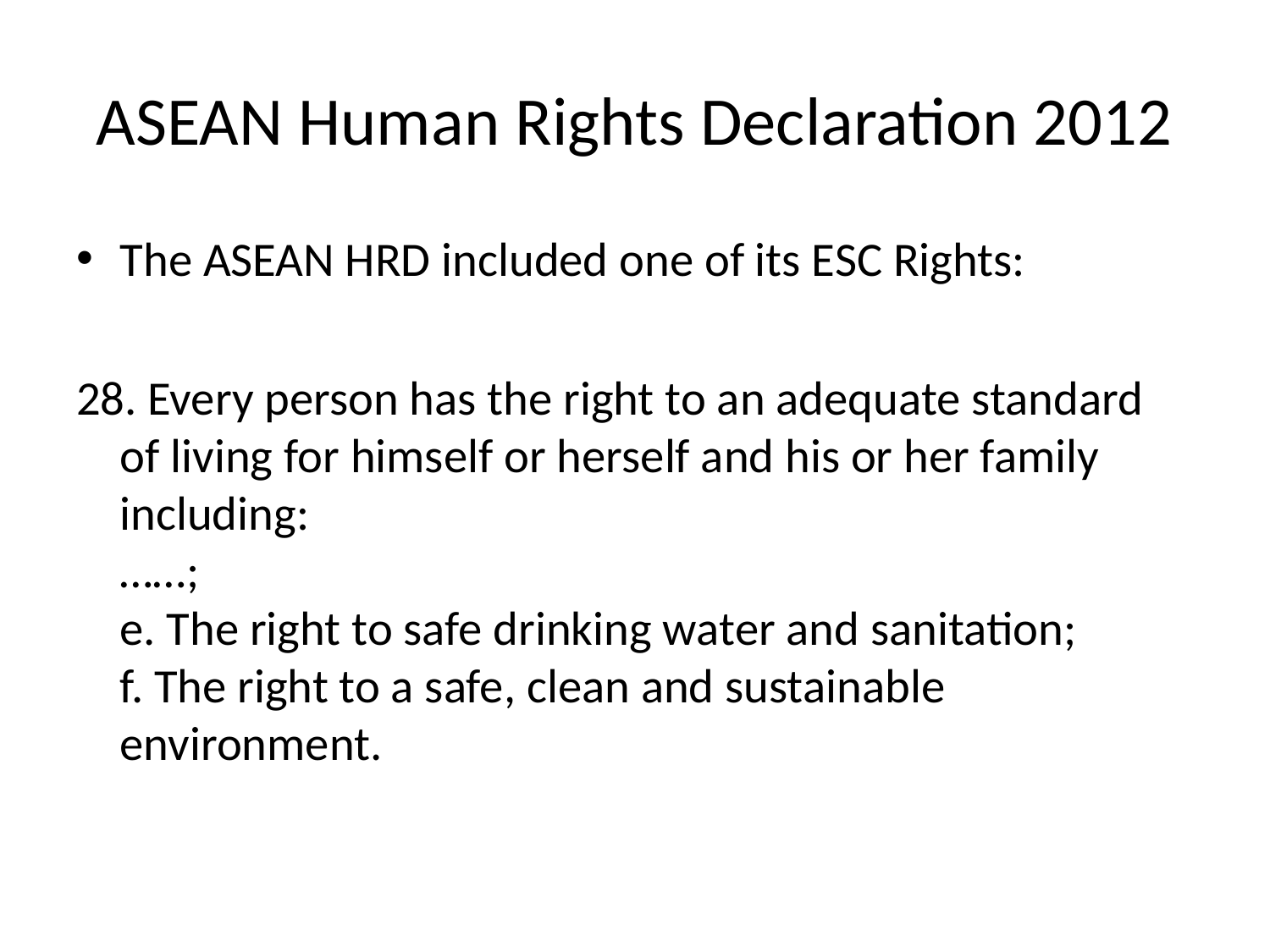

# ASEAN Human Rights Declaration 2012
The ASEAN HRD included one of its ESC Rights:

28. Every person has the right to an adequate standard of living for himself or herself and his or her family including:
……;
e. The right to safe drinking water and sanitation;
f. The right to a safe, clean and sustainable environment.